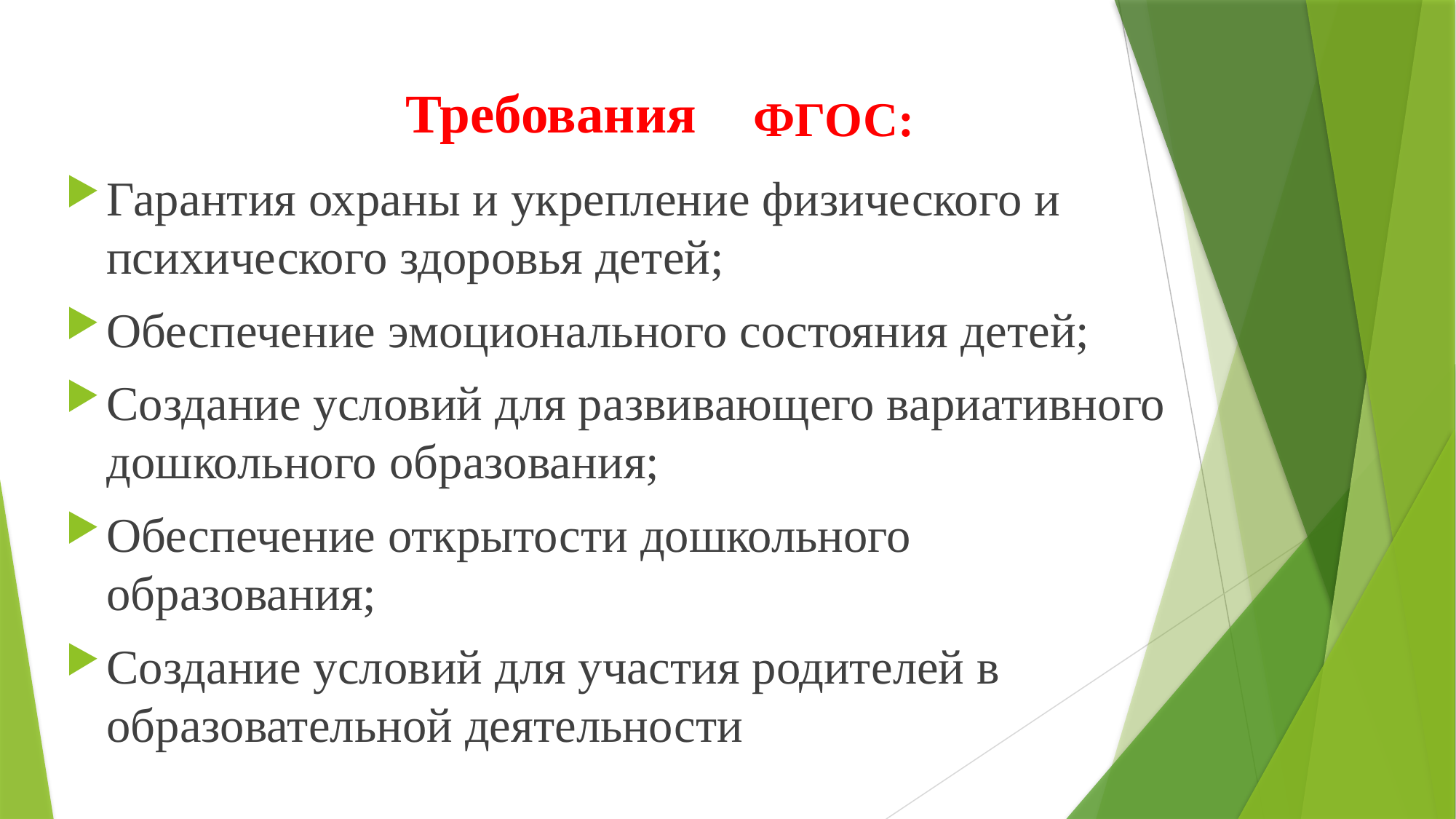

# Требования
ФГОС:
Гарантия охраны и укрепление физического и психического здоровья детей;
Обеспечение эмоционального состояния детей;
Создание условий для развивающего вариативного дошкольного образования;
Обеспечение открытости дошкольного образования;
Создание условий для участия родителей в образовательной деятельности